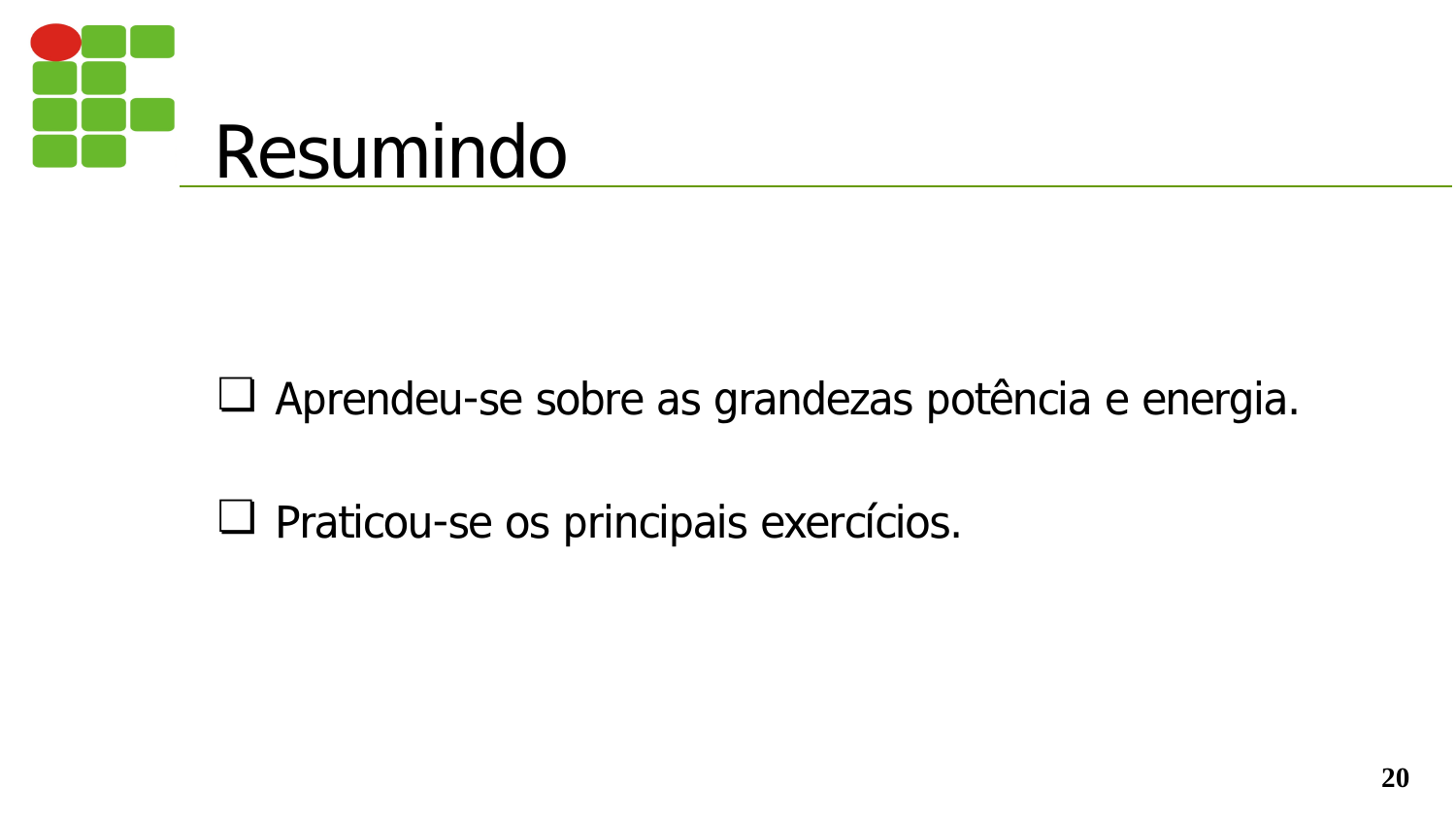

# Resumindo

Aprendeu-se sobre as grandezas potência e energia.

Praticou-se os principais exercícios.
20